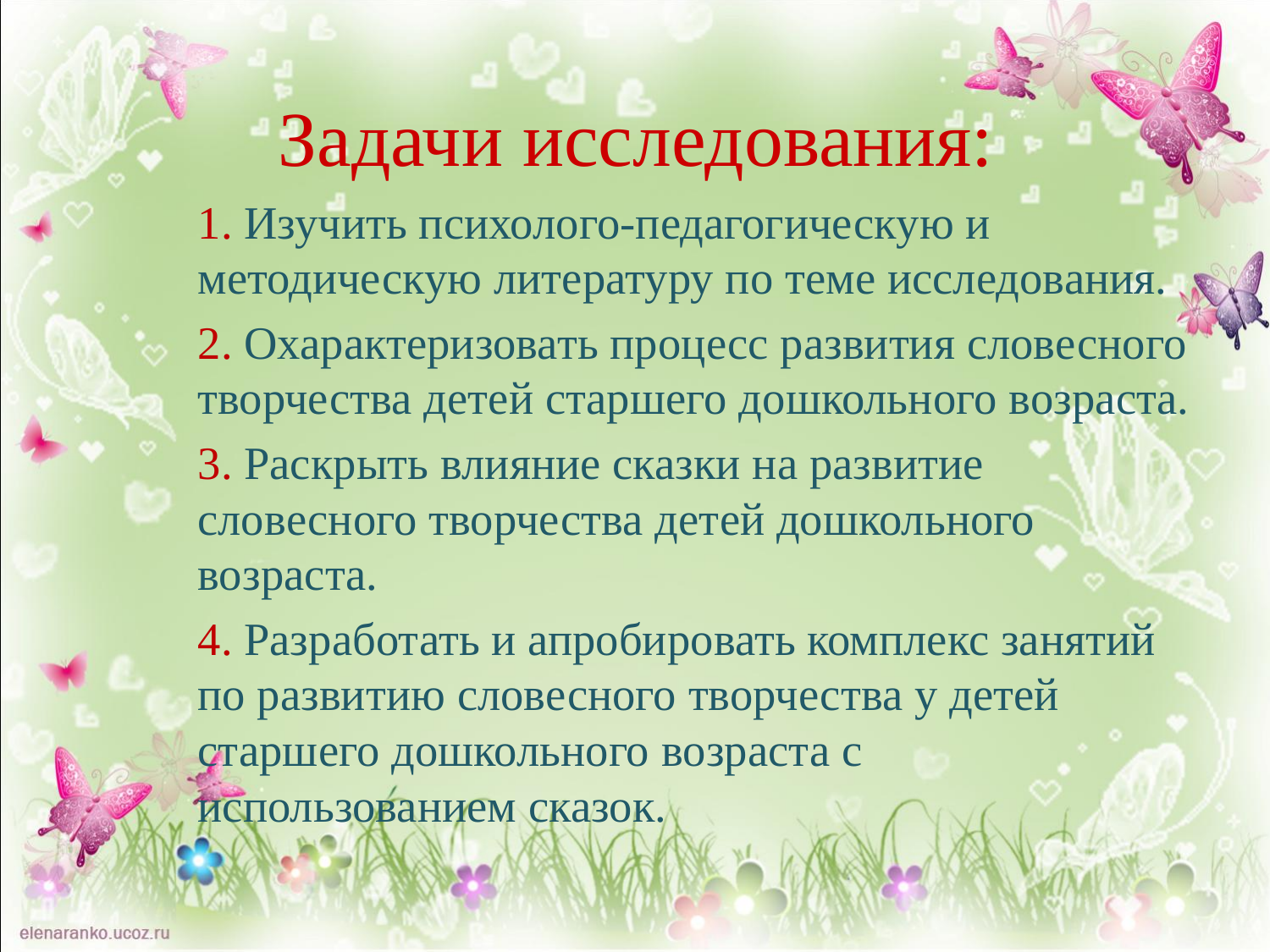

# Задачи исследования:
1. Изучить психолого-педагогическую и методическую литературу по теме исследования.
2. Охарактеризовать процесс развития словесного творчества детей старшего дошкольного возраста.
3. Раскрыть влияние сказки на развитие словесного творчества детей дошкольного возраста.
4. Разработать и апробировать комплекс занятий по развитию словесного творчества у детей старшего дошкольного возраста с использованием сказок.